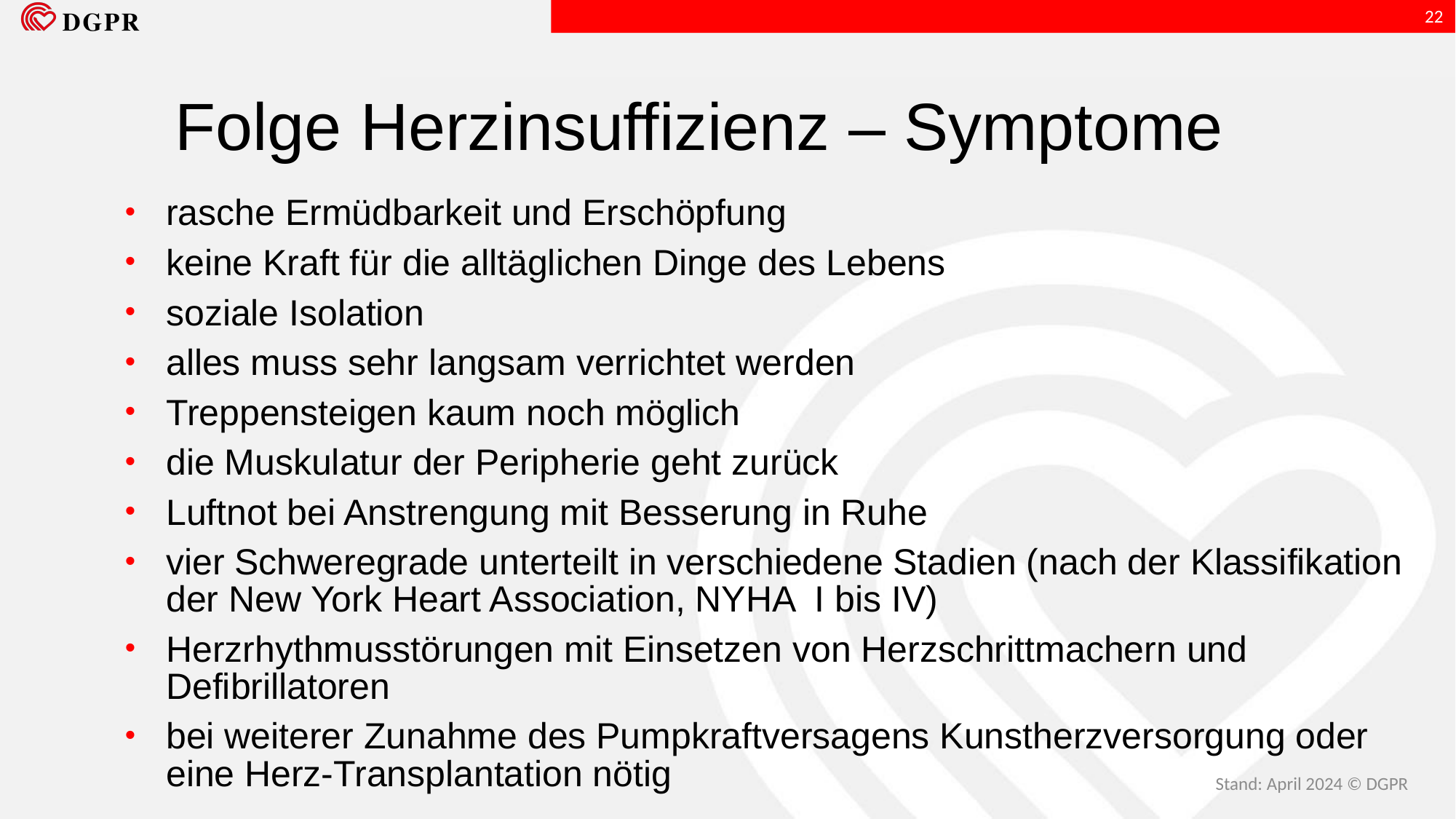

22
Folge Herzinsuffizienz – Symptome
rasche Ermüdbarkeit und Erschöpfung
keine Kraft für die alltäglichen Dinge des Lebens
soziale Isolation
alles muss sehr langsam verrichtet werden
Treppensteigen kaum noch möglich
die Muskulatur der Peripherie geht zurück
Luftnot bei Anstrengung mit Besserung in Ruhe
vier Schweregrade unterteilt in verschiedene Stadien (nach der Klassifikation der New York Heart Association, NYHA  I bis IV)
Herzrhythmusstörungen mit Einsetzen von Herzschrittmachern und  Defibrillatoren
bei weiterer Zunahme des Pumpkraftversagens Kunstherzversorgung oder eine Herz-Transplantation nötig
Stand: April 2024 © DGPR